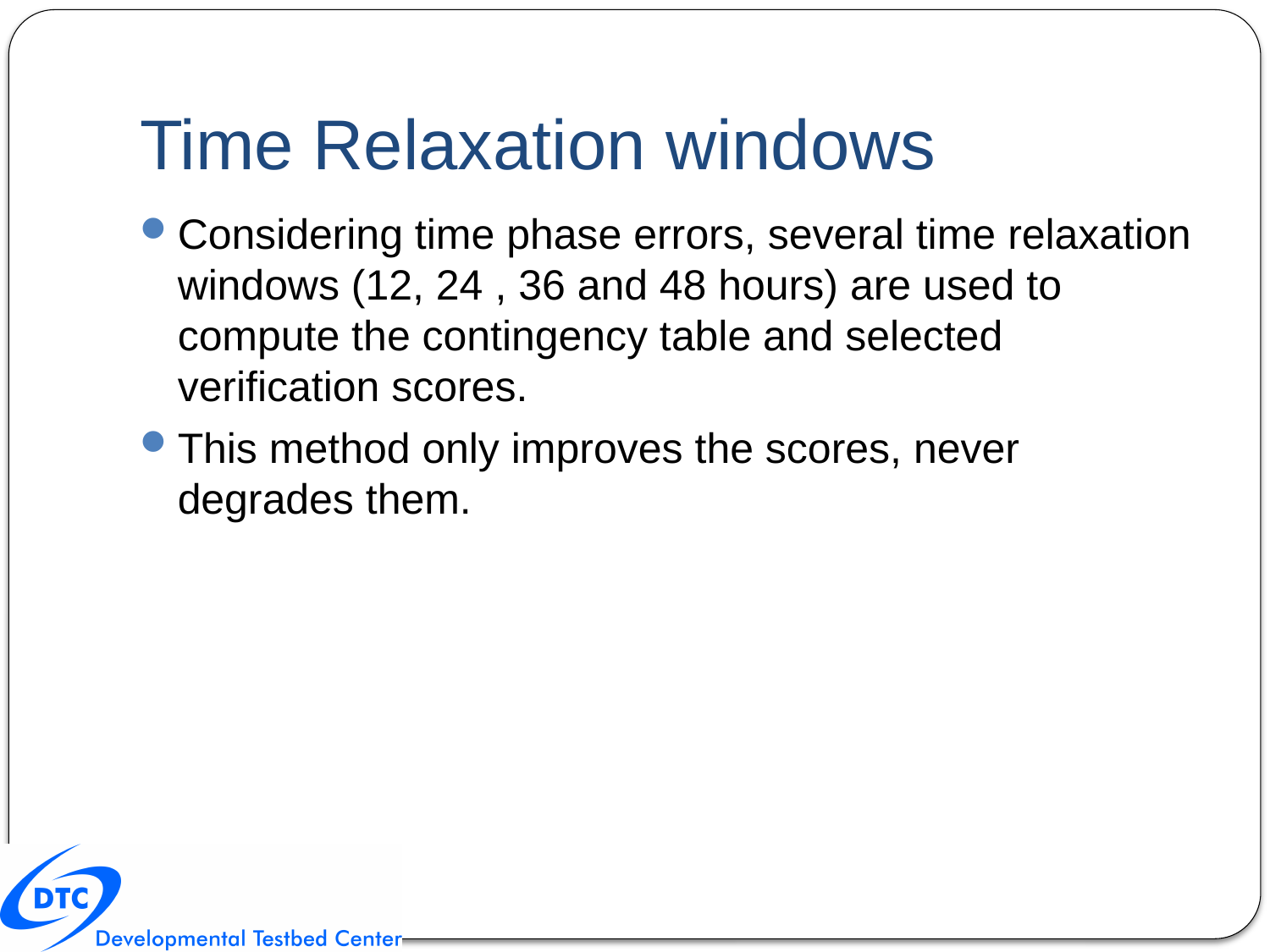

# Time Relaxation windows
Considering time phase errors, several time relaxation windows (12, 24 , 36 and 48 hours) are used to compute the contingency table and selected verification scores.
This method only improves the scores, never degrades them.